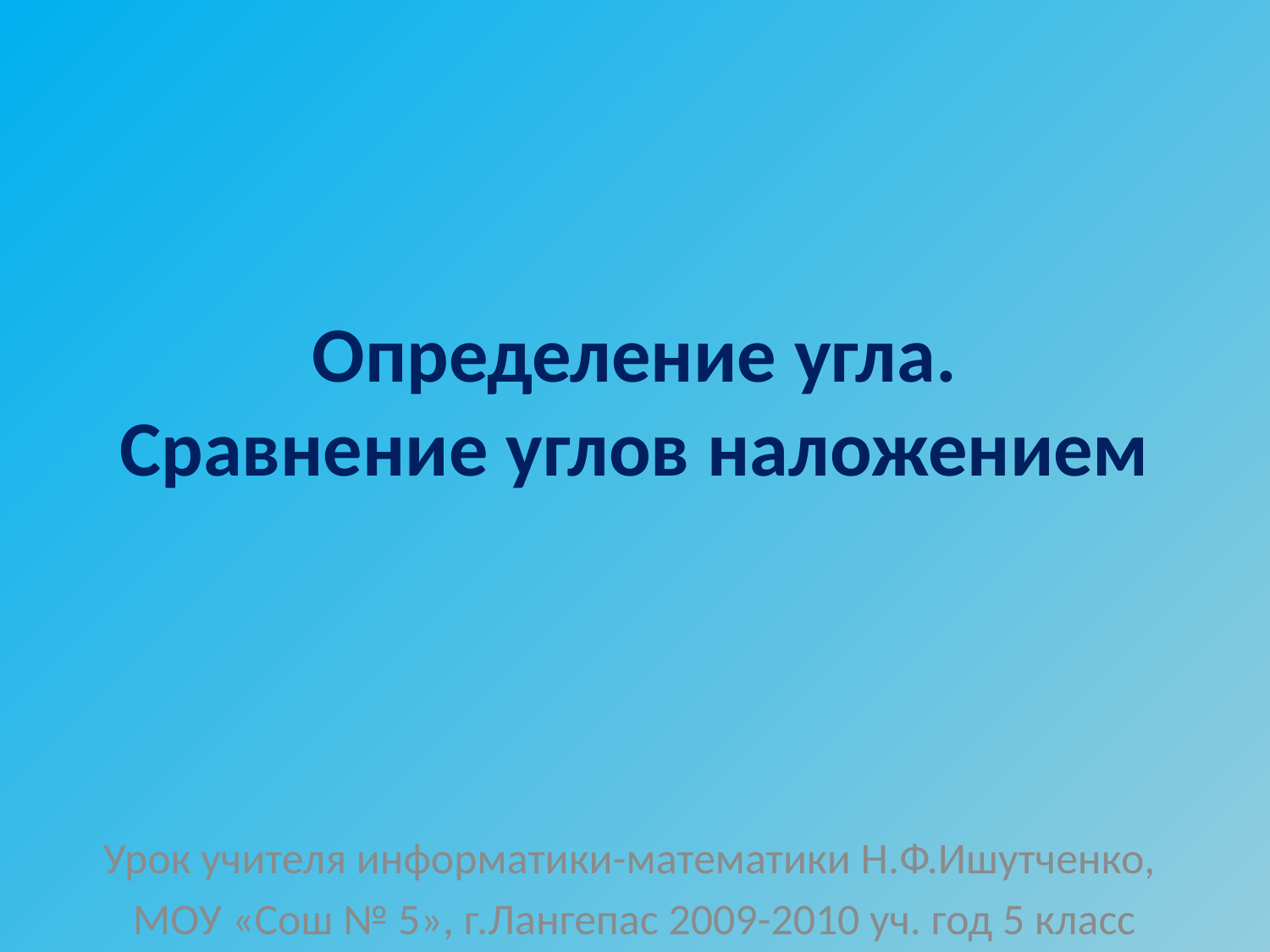

# Определение угла. Сравнение углов наложением
Урок учителя информатики-математики Н.Ф.Ишутченко,
МОУ «Сош № 5», г.Лангепас 2009-2010 уч. год 5 класс